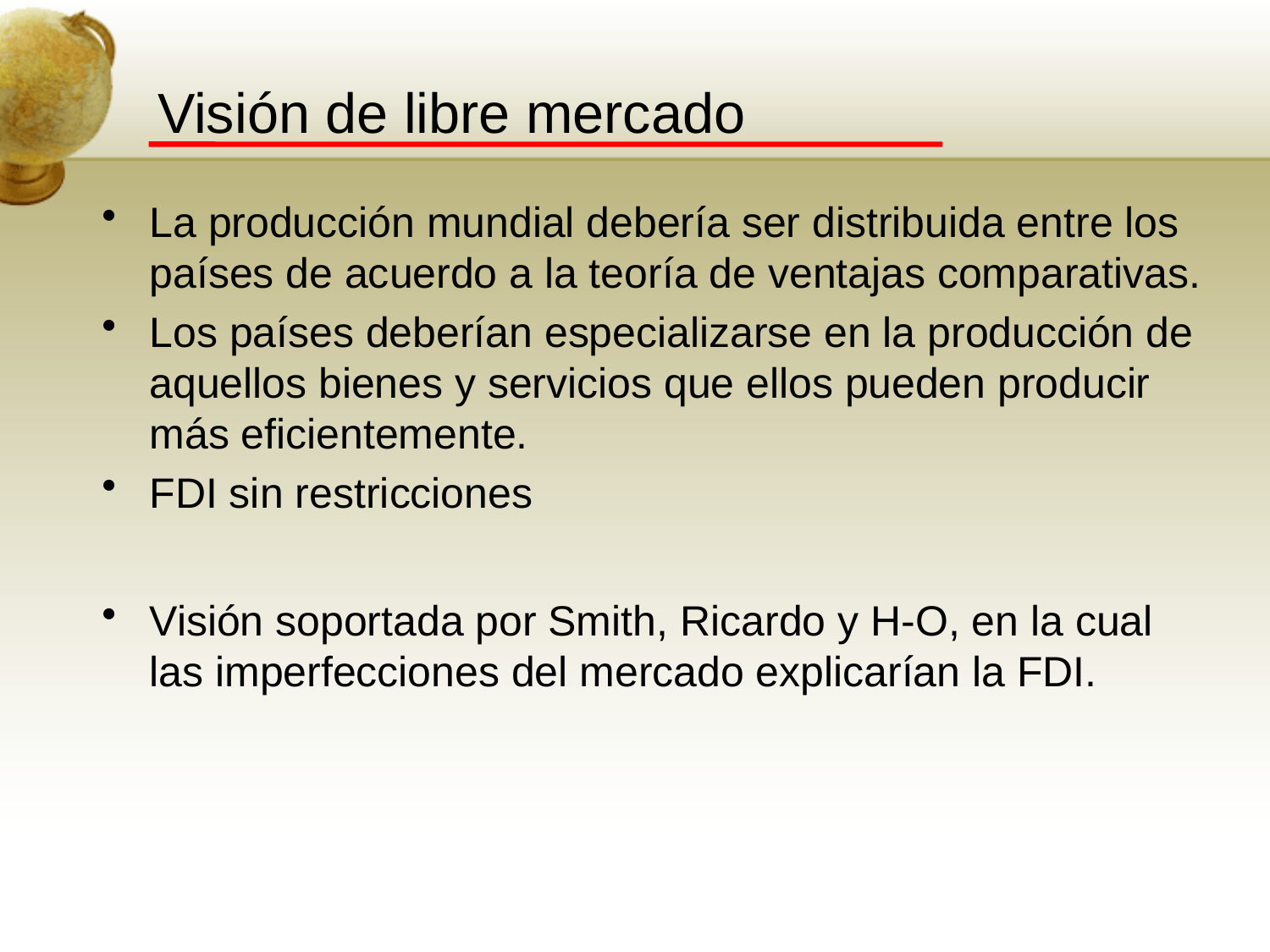

# Visión de libre mercado

La producción mundial debería ser distribuida entre los países de acuerdo a la teoría de ventajas comparativas.
Los países deberían especializarse en la producción de aquellos bienes y servicios que ellos pueden producir más eficientemente.
FDI sin restricciones

Visión soportada por Smith, Ricardo y H-O, en la cual las imperfecciones del mercado explicarían la FDI.